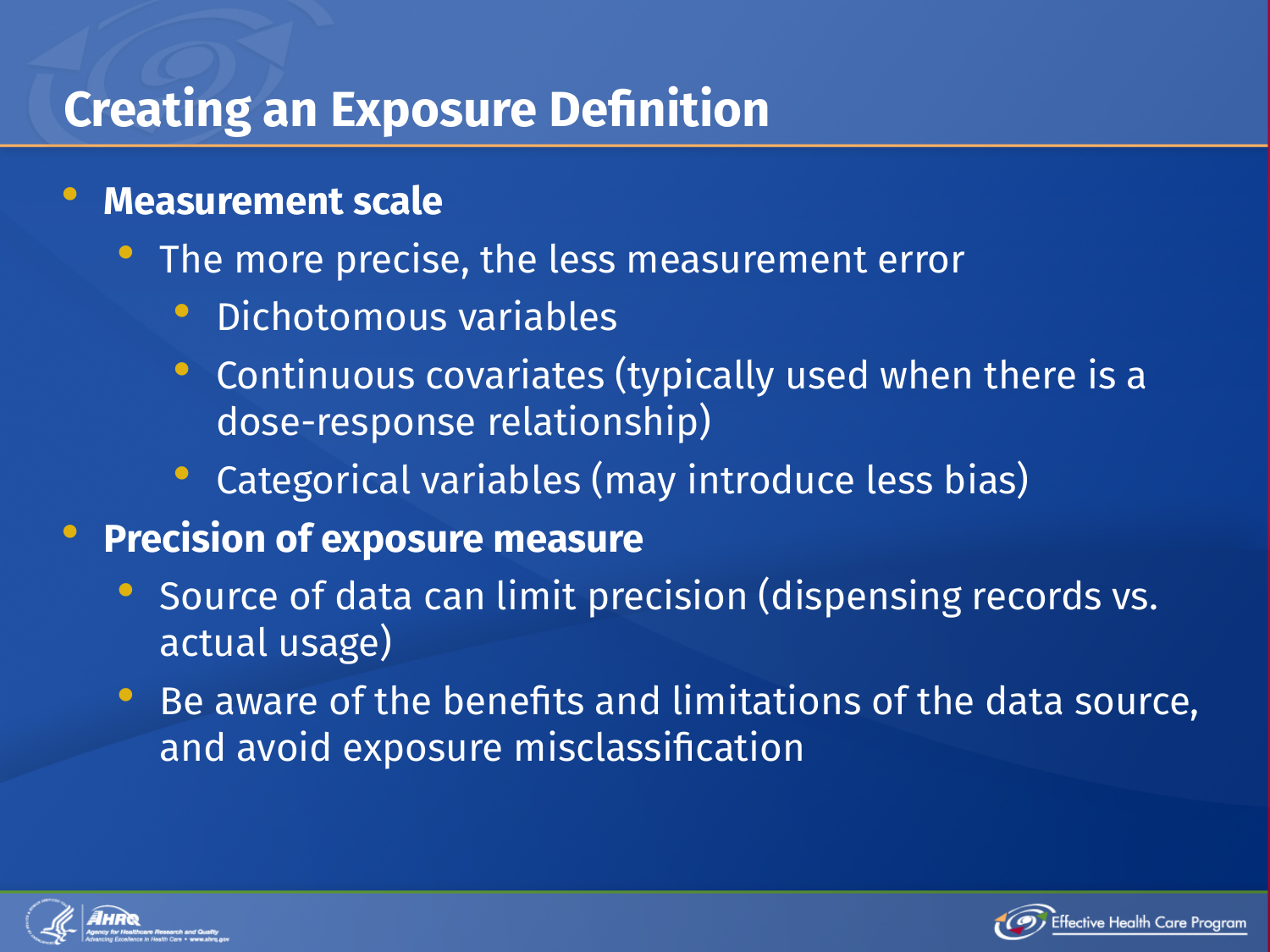

# Creating an Exposure Definition
Measurement scale
The more precise, the less measurement error
Dichotomous variables
Continuous covariates (typically used when there is a dose-response relationship)
Categorical variables (may introduce less bias)
Precision of exposure measure
Source of data can limit precision (dispensing records vs. actual usage)
Be aware of the benefits and limitations of the data source, and avoid exposure misclassification